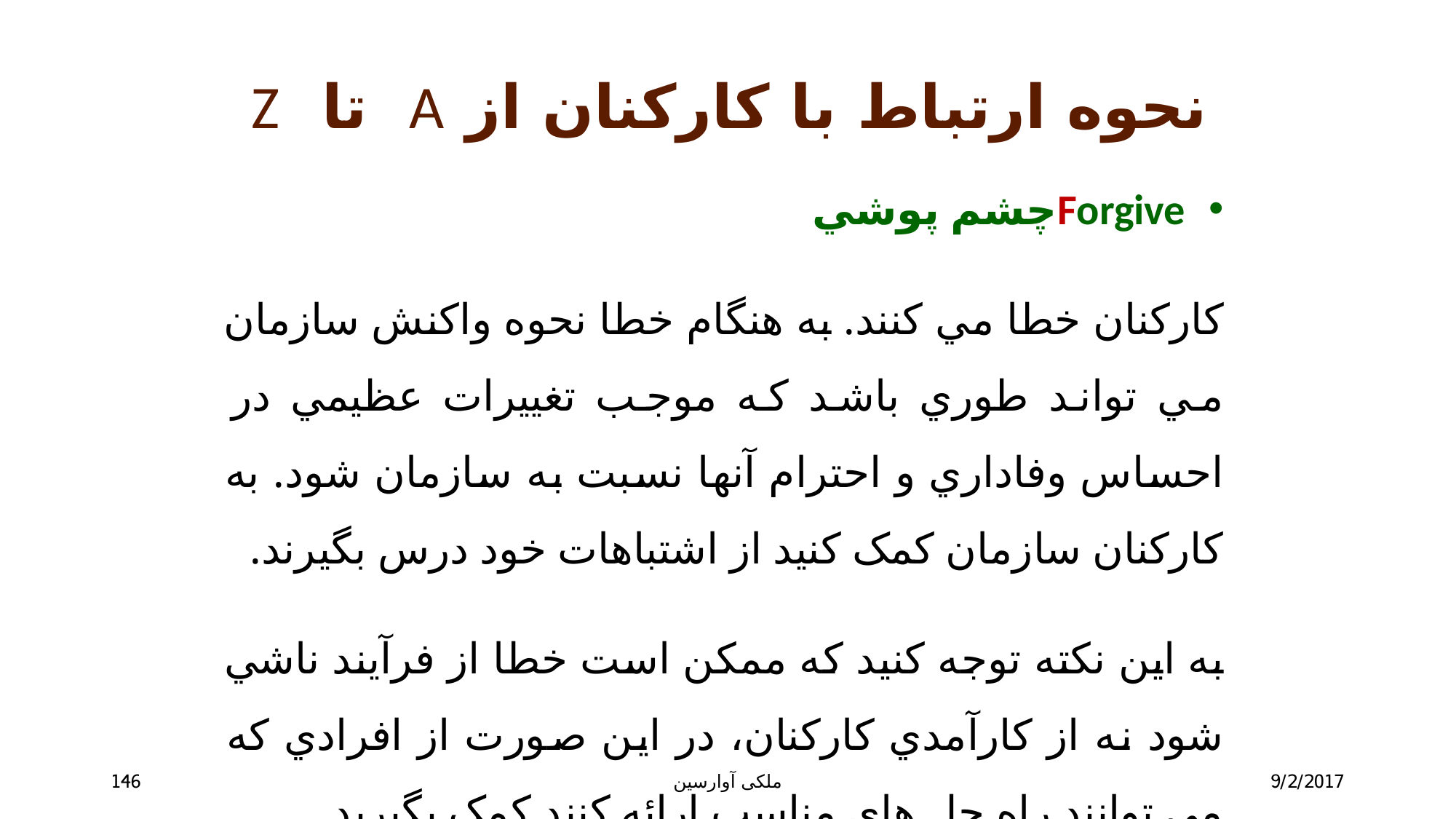

# نحوه ارتباط با کارکنان از A  تا  Z
 Forgiveچشم پوشي
کارکنان خطا مي کنند. به هنگام خطا نحوه واکنش سازمان مي تواند طوري باشد که موجب تغييرات عظيمي در احساس وفاداري و احترام آنها نسبت به سازمان شود. به کارکنان سازمان کمک کنيد از اشتباهات خود درس بگيرند.
به اين نکته توجه کنيد که ممکن است خطا از فرآيند ناشي شود نه از کارآمدي کارکنان، در اين صورت از افرادي که مي توانند راه حل هاي مناسب ارائه کنند کمک بگيريد.

146
ملکی آوارسین
9/2/2017